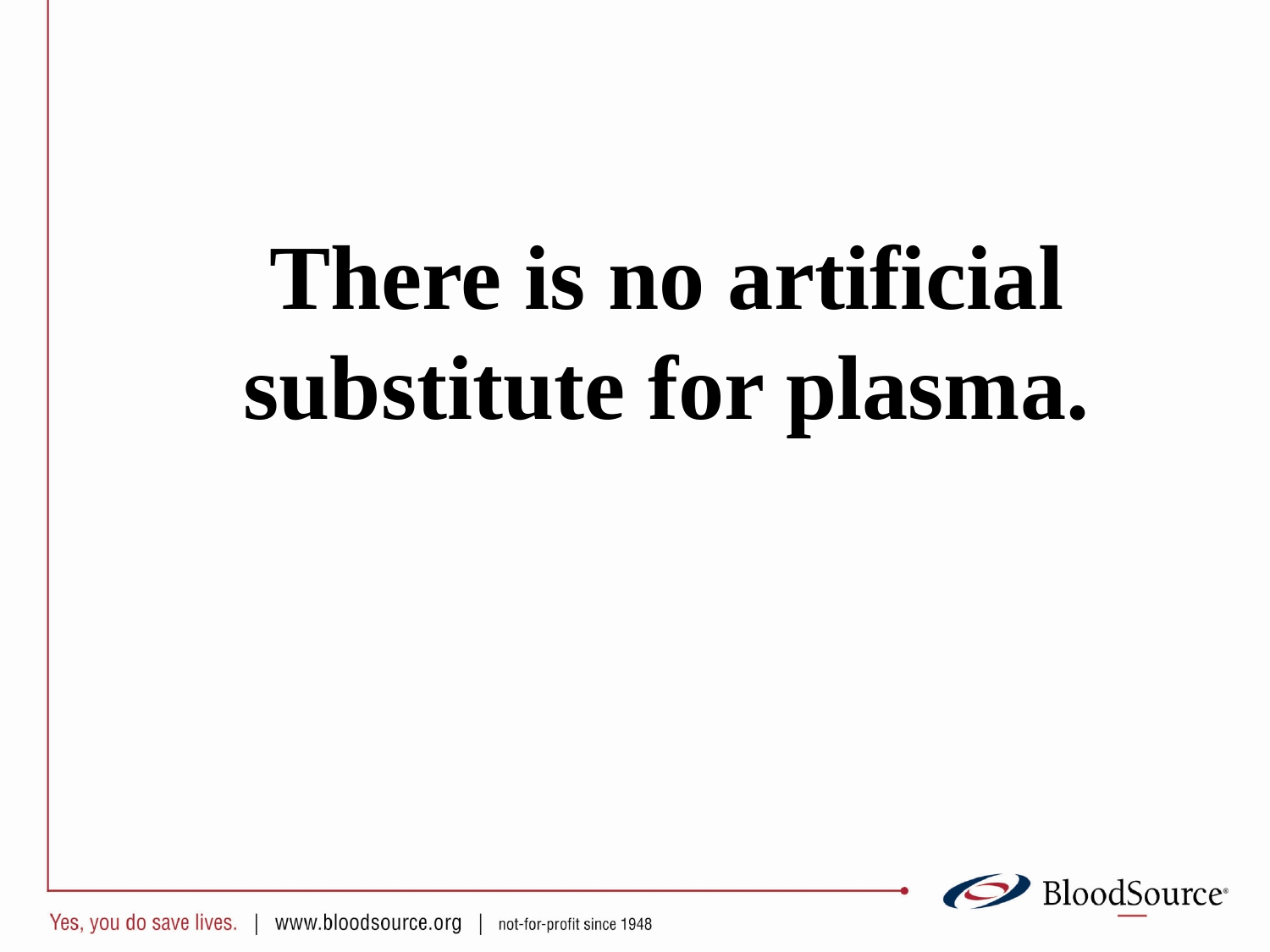

There is no artificial substitute for plasma.